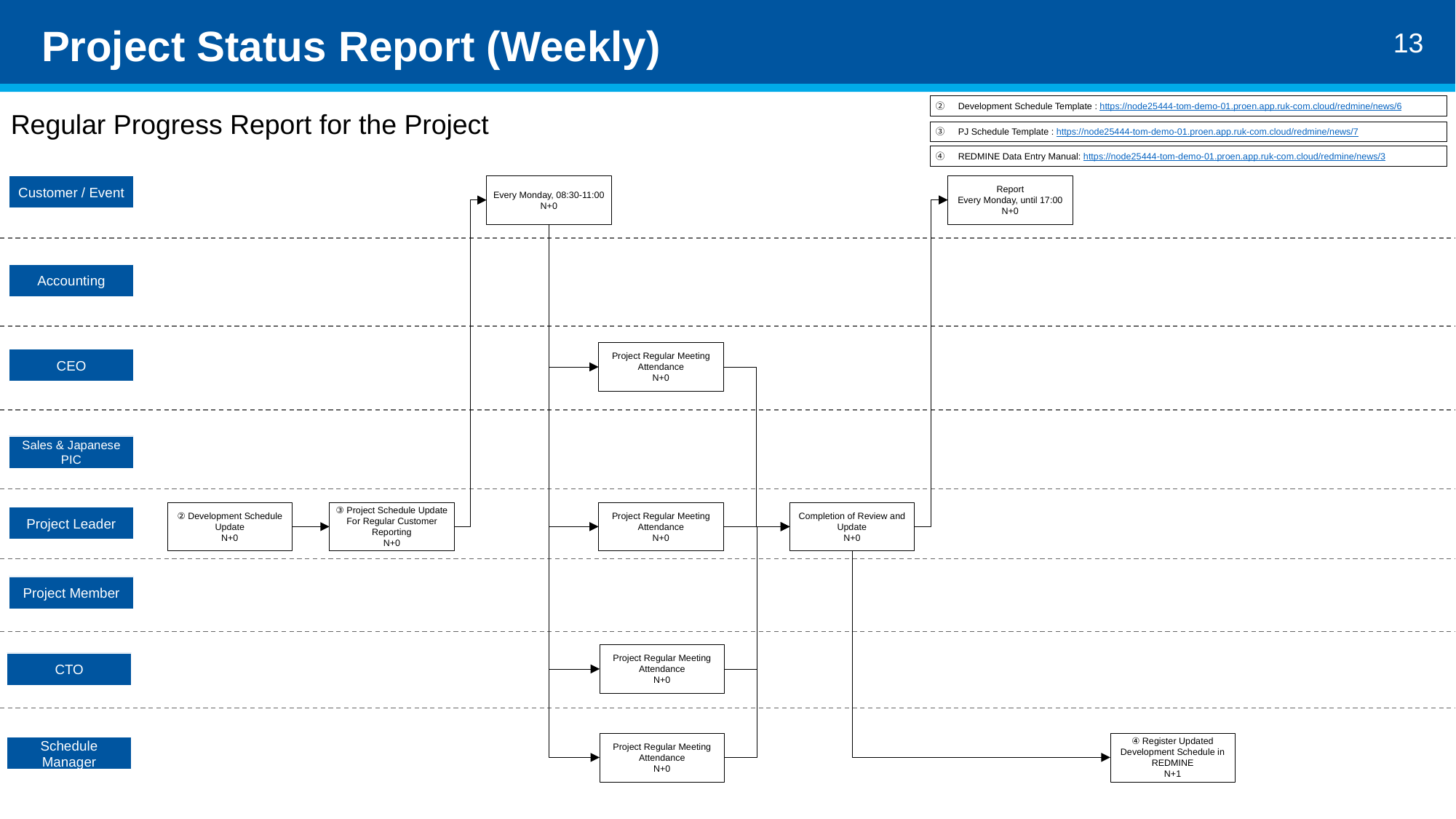

# Project Status Report (Weekly)
②　Development Schedule Template : https://node25444-tom-demo-01.proen.app.ruk-com.cloud/redmine/news/6
Regular Progress Report for the Project
③　PJ Schedule Template : https://node25444-tom-demo-01.proen.app.ruk-com.cloud/redmine/news/7
④　REDMINE Data Entry Manual: https://node25444-tom-demo-01.proen.app.ruk-com.cloud/redmine/news/3
Report
Every Monday, until 17:00
N+0
Every Monday, 08:30-11:00
N+0
Customer / Event
Accounting
Project Regular Meeting
Attendance
N+0
CEO
Sales & Japanese PIC
② Development Schedule Update
N+0
③ Project Schedule Update For Regular Customer Reporting
N+0
Project Regular Meeting
Attendance
N+0
Completion of Review and Update
N+0
Project Leader
Project Member
Project Regular Meeting
Attendance
N+0
CTO
Project Regular Meeting
Attendance
N+0
④ Register Updated Development Schedule in REDMINE
N+1
Schedule Manager